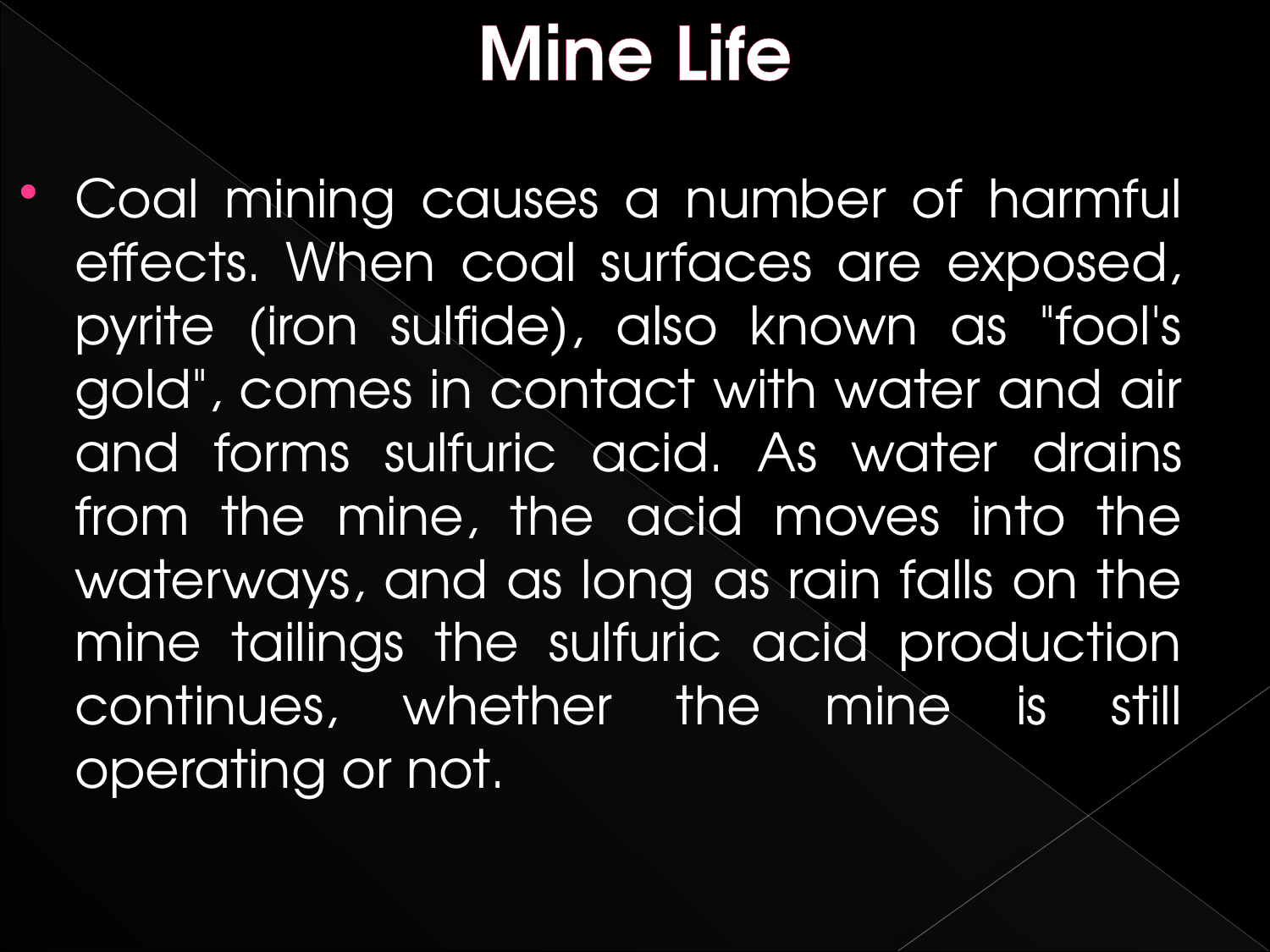

Mine Life
Coal mining causes a number of harmful effects. When coal surfaces are exposed, pyrite (iron sulfide), also known as "fool's gold", comes in contact with water and air and forms sulfuric acid. As water drains from the mine, the acid moves into the waterways, and as long as rain falls on the mine tailings the sulfuric acid production continues, whether the mine is still operating or not.